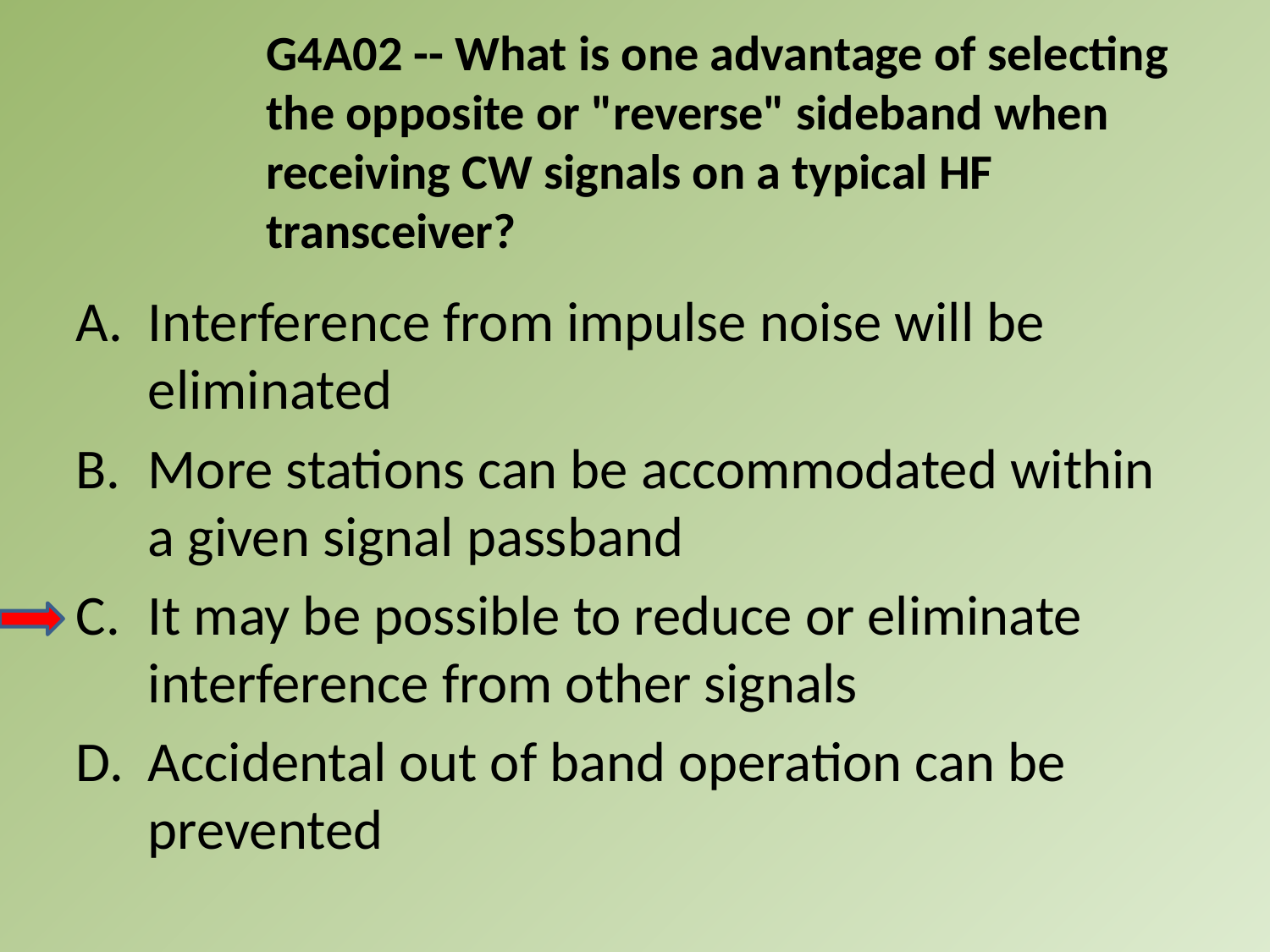

G4A02 -- What is one advantage of selecting the opposite or "reverse" sideband when receiving CW signals on a typical HF transceiver?
A.	Interference from impulse noise will be eliminated
B.	More stations can be accommodated within a given signal passband
C.	It may be possible to reduce or eliminate interference from other signals
D.	Accidental out of band operation can be prevented